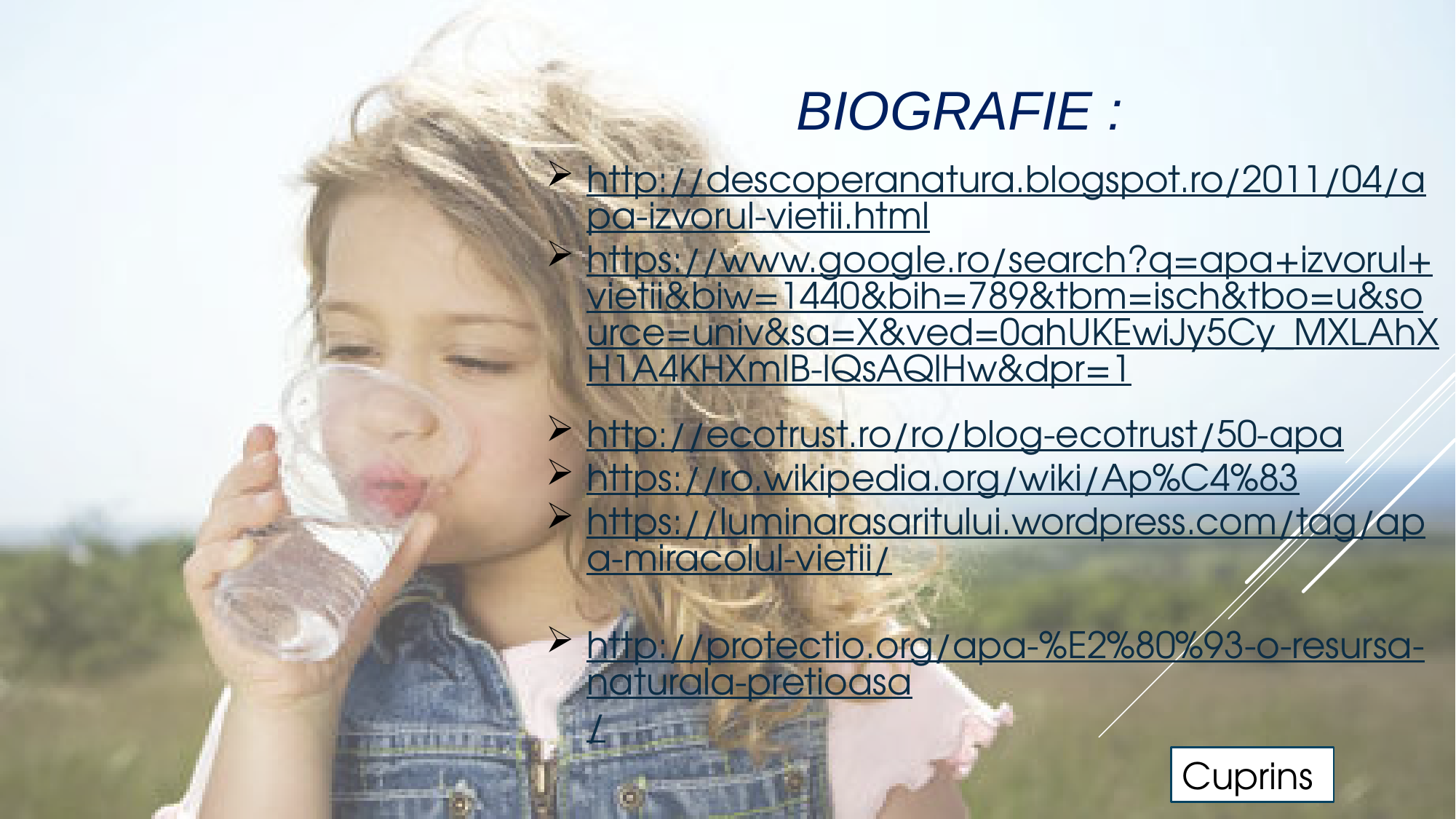

BIOGRAFIE :
http://descoperanatura.blogspot.ro/2011/04/apa-izvorul-vietii.html
https://www.google.ro/search?q=apa+izvorul+vietii&biw=1440&bih=789&tbm=isch&tbo=u&source=univ&sa=X&ved=0ahUKEwiJy5Cy_MXLAhXH1A4KHXmIB-IQsAQIHw&dpr=1
http://ecotrust.ro/ro/blog-ecotrust/50-apa
https://ro.wikipedia.org/wiki/Ap%C4%83
https://luminarasaritului.wordpress.com/tag/apa-miracolul-vietii/

http://protectio.org/apa-%E2%80%93-o-resursa-naturala-pretioasa/

Cuprins